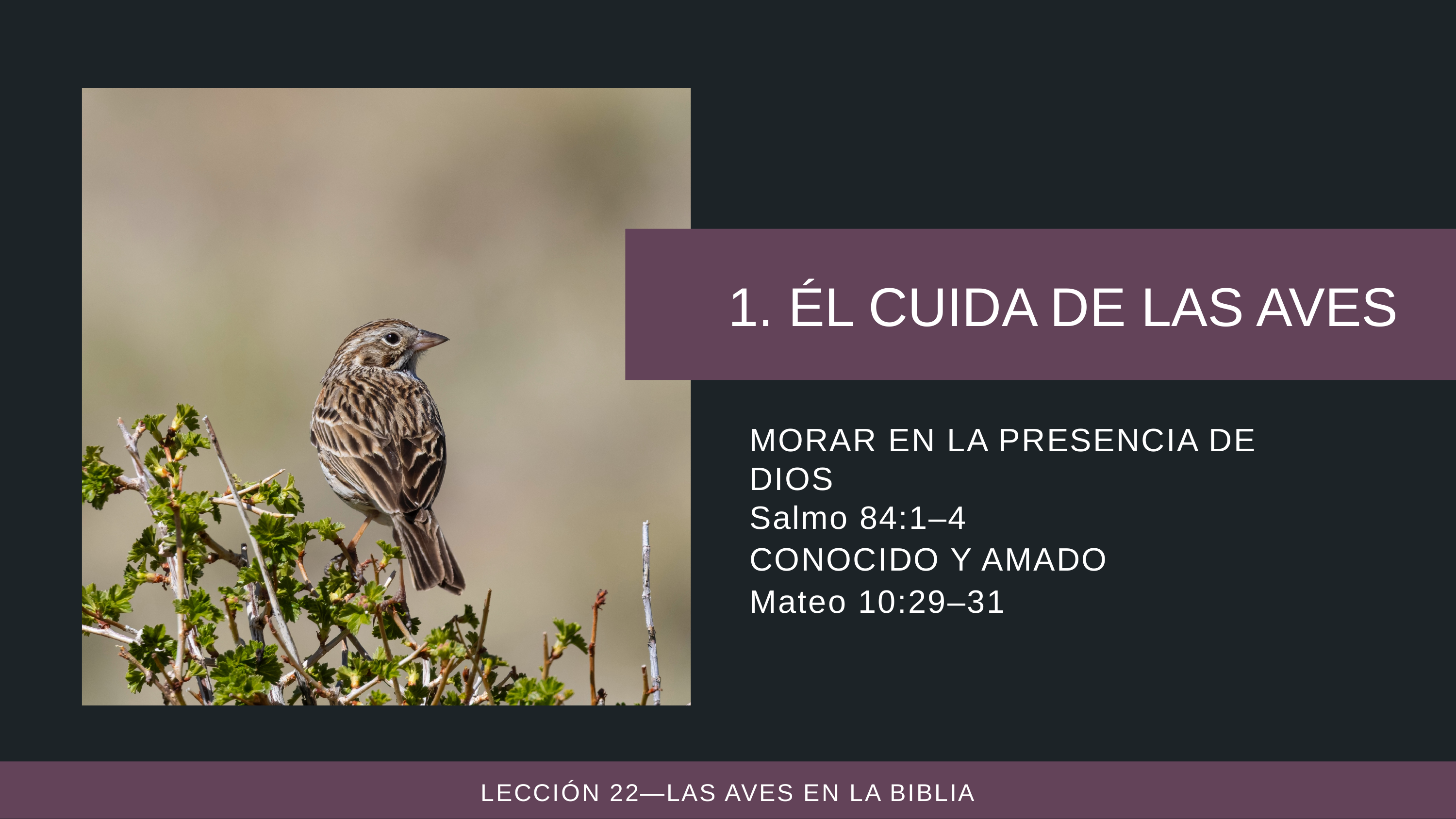

MORAR EN LA PRESENCIA DE DIOS
Salmo 84:1–4
CONOCIDO Y AMADO
Mateo 10:29–31